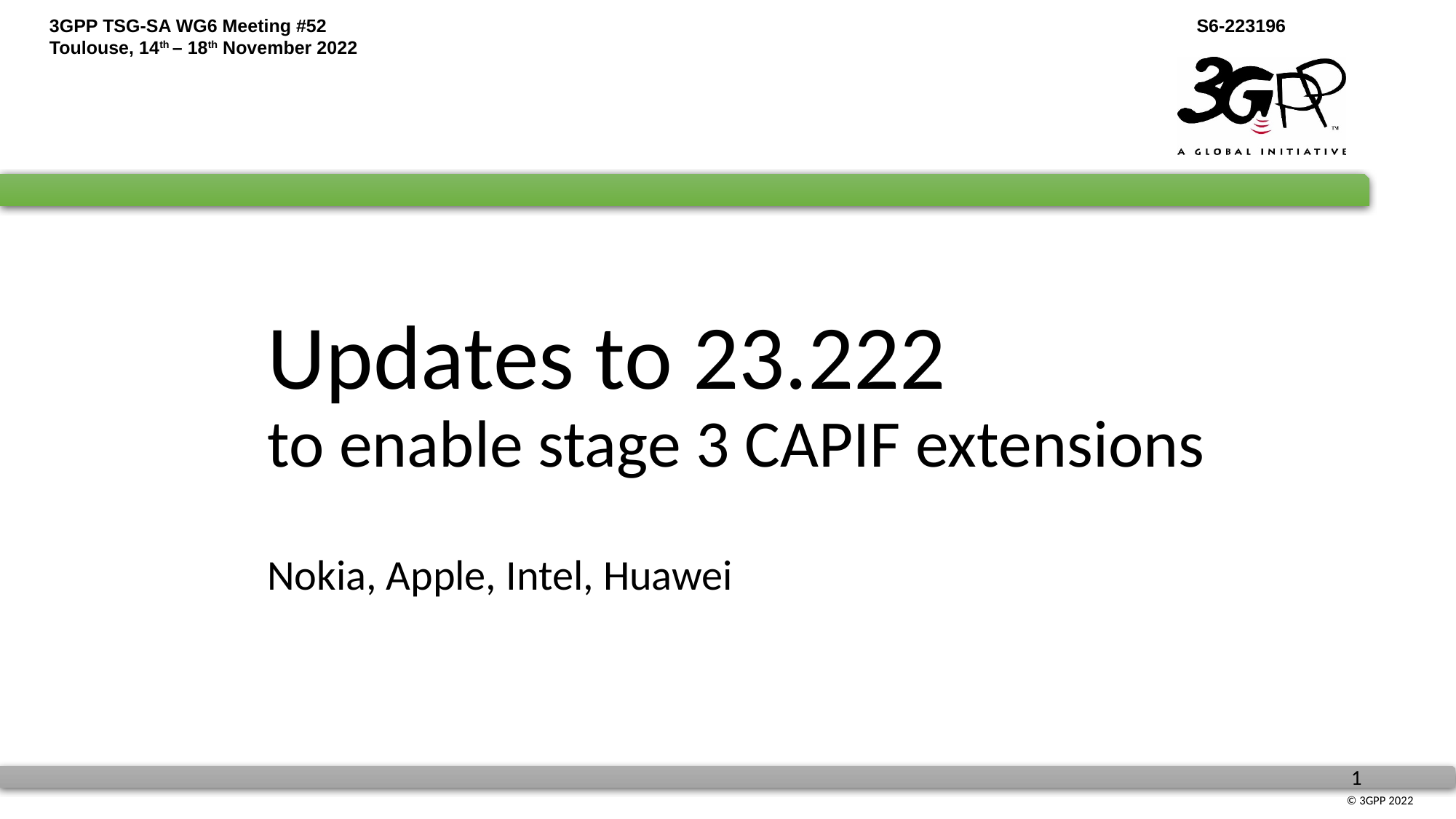

# Updates to 23.222 to enable stage 3 CAPIF extensions
Nokia, Apple, Intel, Huawei